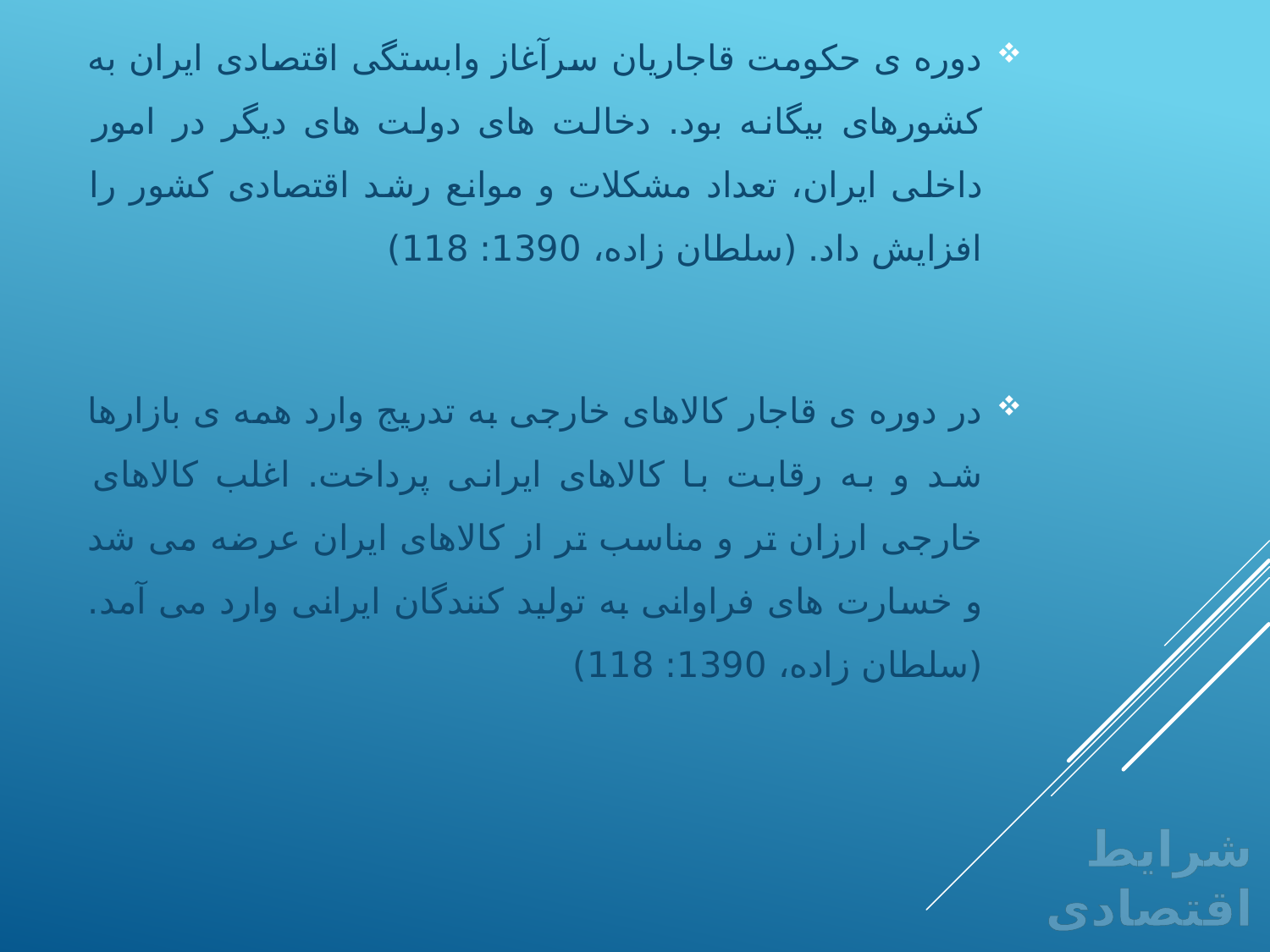

دوره ی حکومت قاجاریان سرآغاز وابستگی اقتصادی ایران به کشورهای بیگانه بود. دخالت های دولت های دیگر در امور داخلی ایران، تعداد مشکلات و موانع رشد اقتصادی کشور را افزایش داد. (سلطان زاده، 1390: 118)

در دوره ی قاجار کالاهای خارجی به تدریج وارد همه ی بازارها شد و به رقابت با کالاهای ایرانی پرداخت. اغلب کالاهای خارجی ارزان تر و مناسب تر از کالاهای ایران عرضه می شد و خسارت های فراوانی به تولید کنندگان ایرانی وارد می آمد. (سلطان زاده، 1390: 118)

شرایط اقتصادی